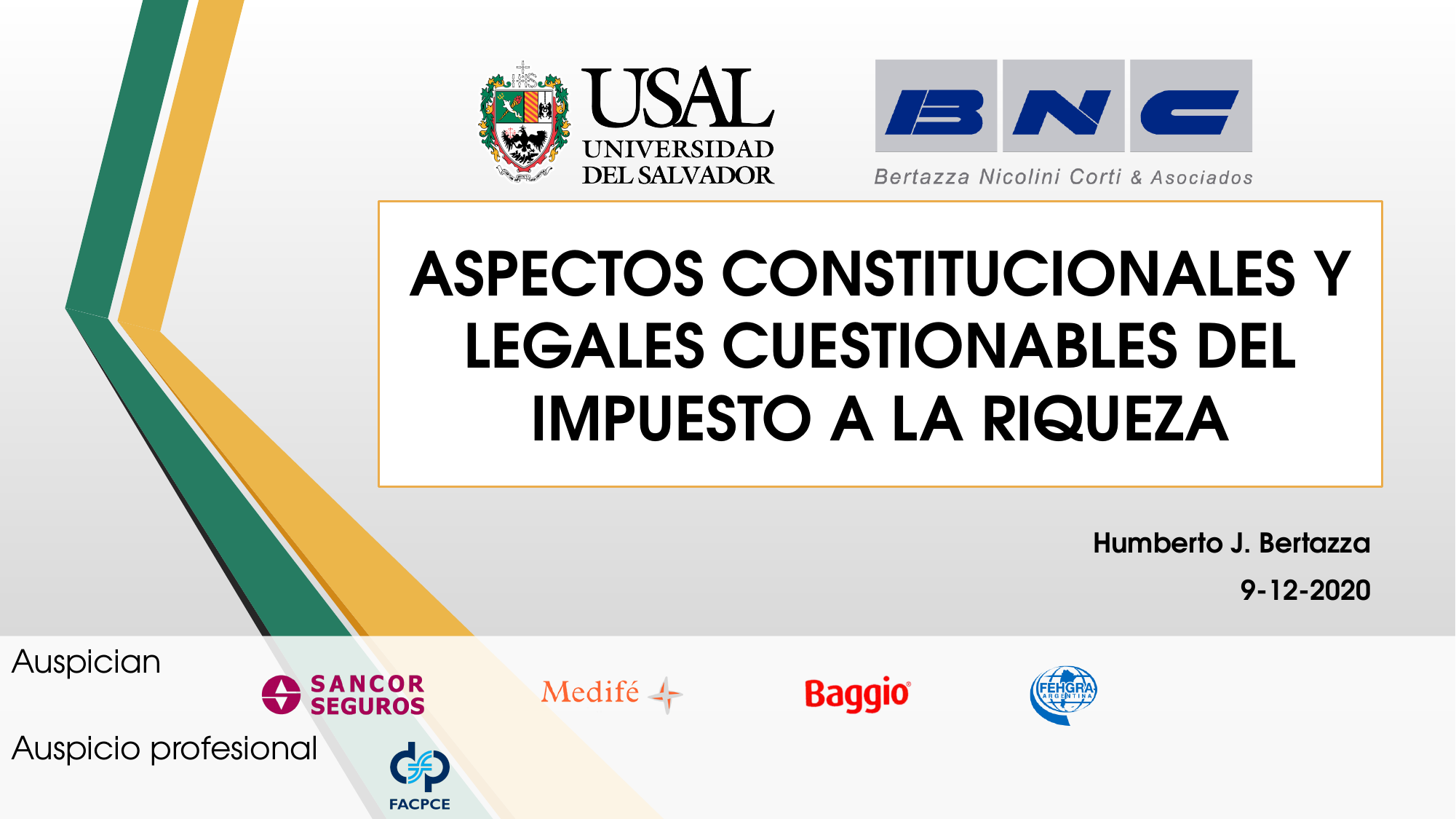

# ASPECTOS CONSTITUCIONALES Y LEGALES CUESTIONABLES DEL IMPUESTO A LA RIQUEZA
Humberto J. Bertazza
9-12-2020